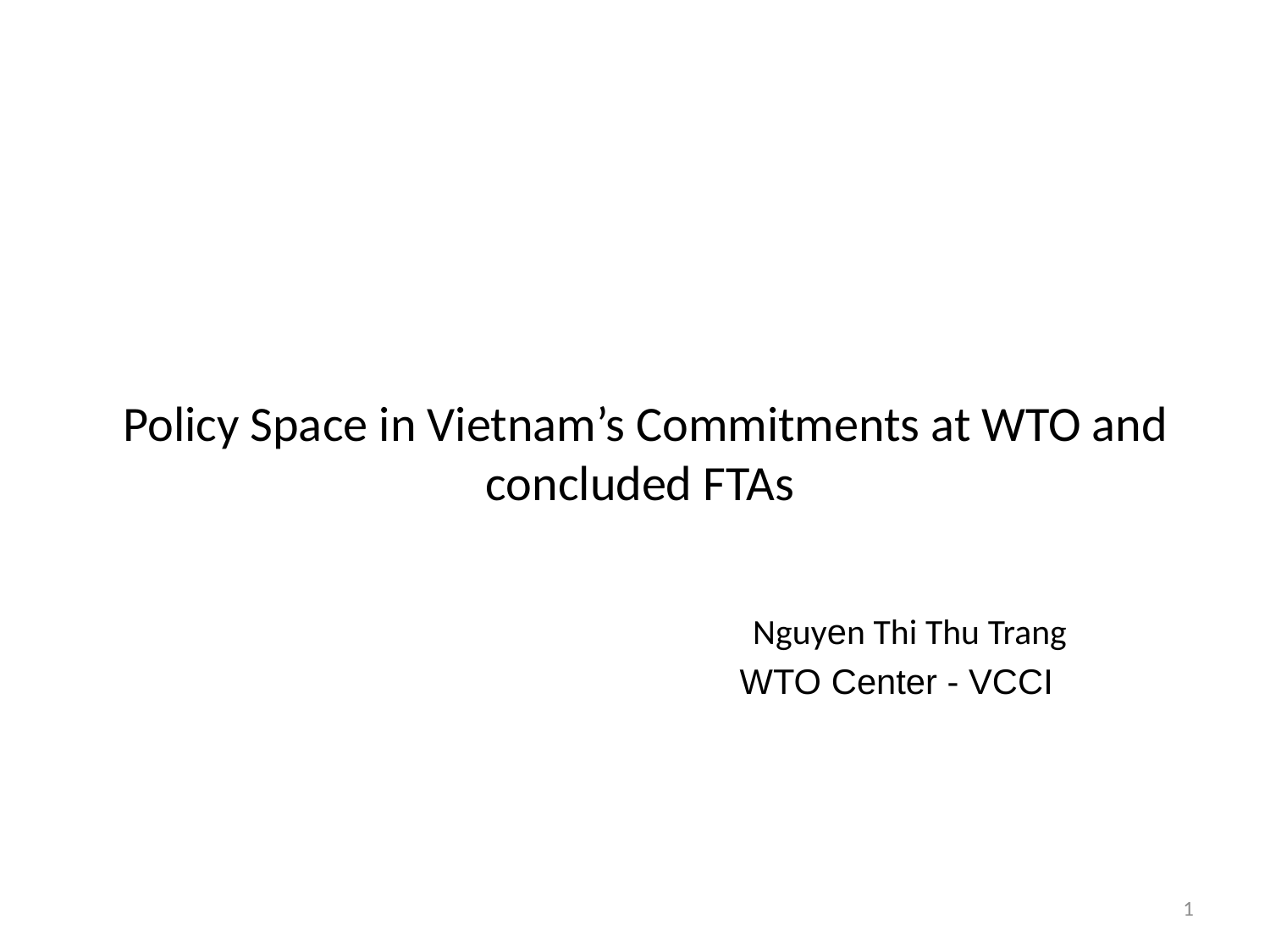

#
Policy Space in Vietnam’s Commitments at WTO and concluded FTAs
Nguyen Thi Thu Trang
                                                                 WTO Center - VCCI
1